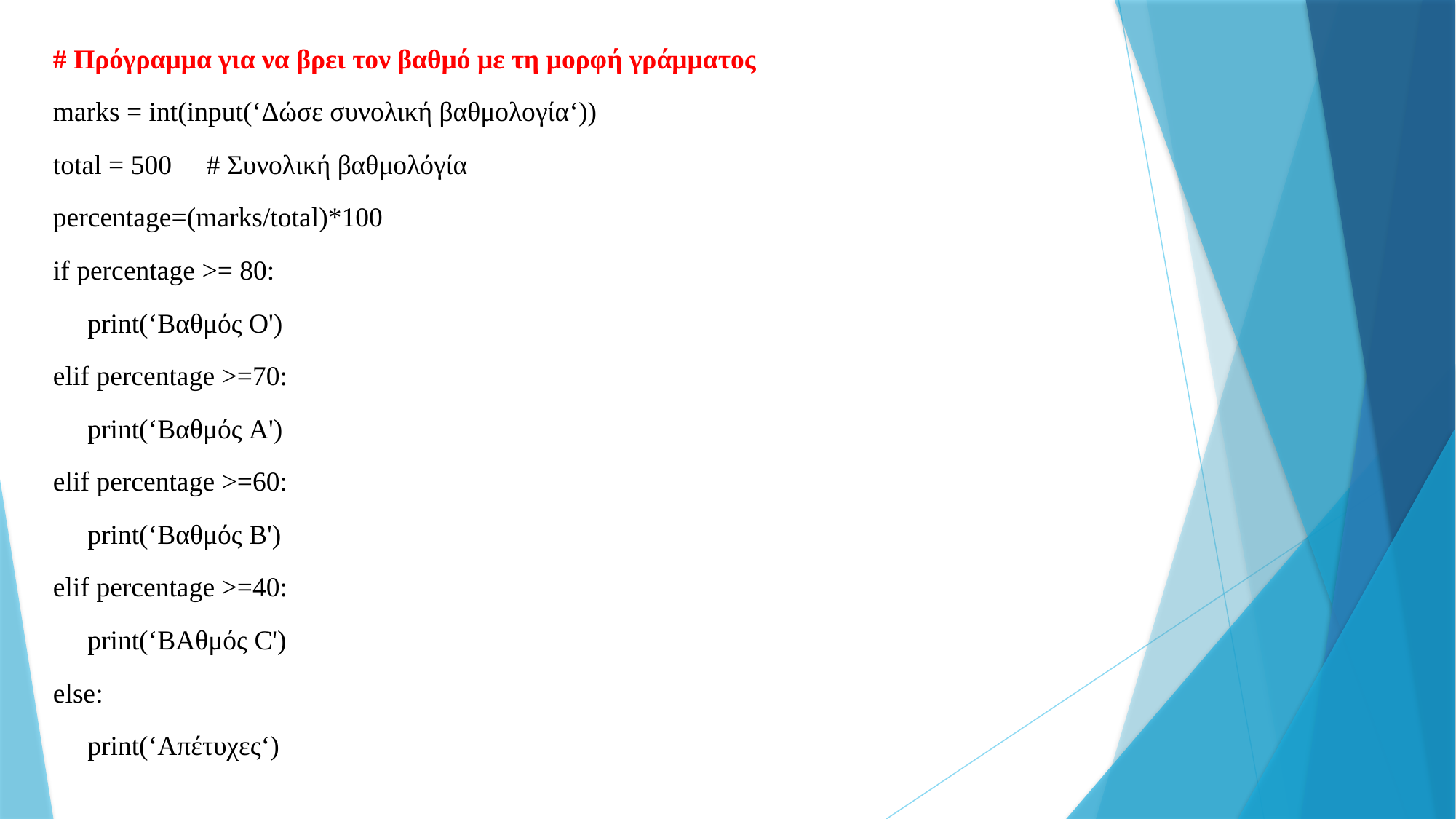

# Πρόγραμμα για να βρει τον βαθμό με τη μορφή γράμματος
marks = int(input(‘Δώσε συνολική βαθμολογία‘))
total = 500     # Συνολική βαθμολόγία
percentage=(marks/total)*100
if percentage >= 80:
     print(‘Βαθμός O')
elif percentage >=70:
     print(‘Βαθμός A')
elif percentage >=60:
     print(‘Βαθμός B')
elif percentage >=40:
     print(‘ΒΑθμός C')
else:
     print(‘Απέτυχες‘)